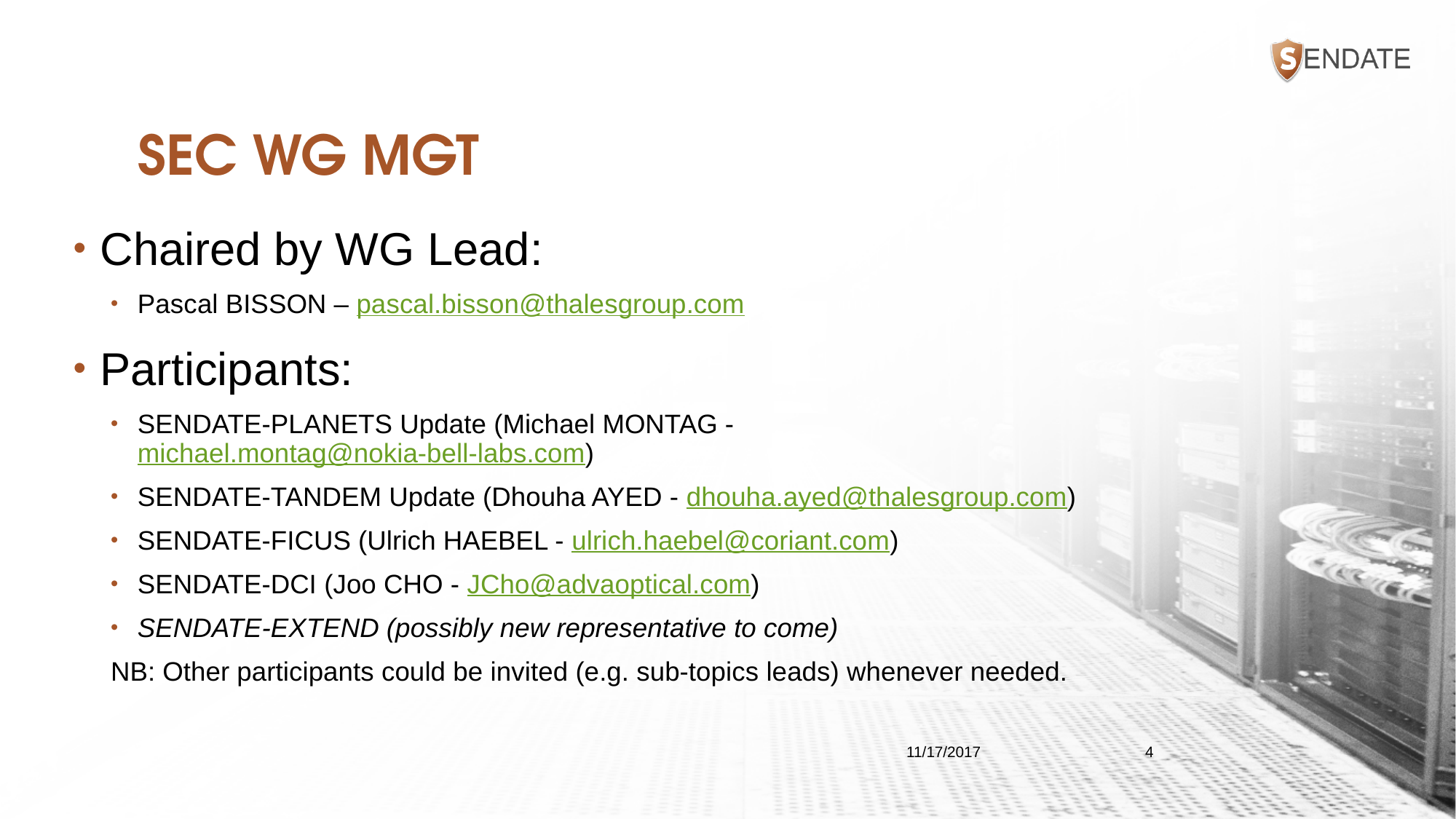

# SEC WG MGT
Chaired by WG Lead:
Pascal BISSON – pascal.bisson@thalesgroup.com
Participants:
SENDATE-PLANETS Update (Michael MONTAG - michael.montag@nokia-bell-labs.com)
SENDATE-TANDEM Update (Dhouha AYED - dhouha.ayed@thalesgroup.com)
SENDATE-FICUS (Ulrich HAEBEL - ulrich.haebel@coriant.com)
SENDATE-DCI (Joo CHO - JCho@advaoptical.com)
SENDATE-EXTEND (possibly new representative to come)
NB: Other participants could be invited (e.g. sub-topics leads) whenever needed.
11/17/2017
4